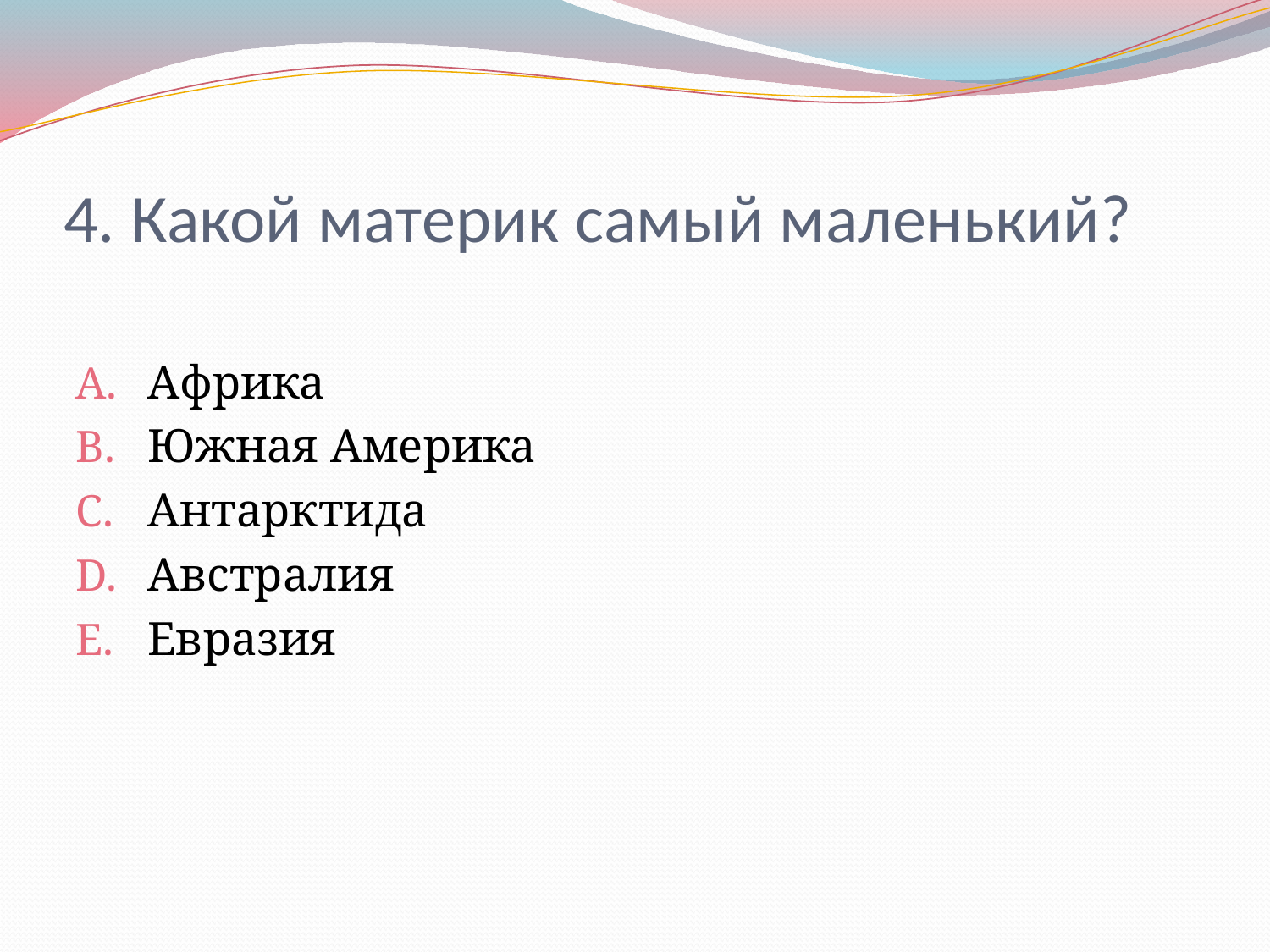

# 4. Какой материк самый маленький?
Африка
Южная Америка
Антарктида
Австралия
Евразия